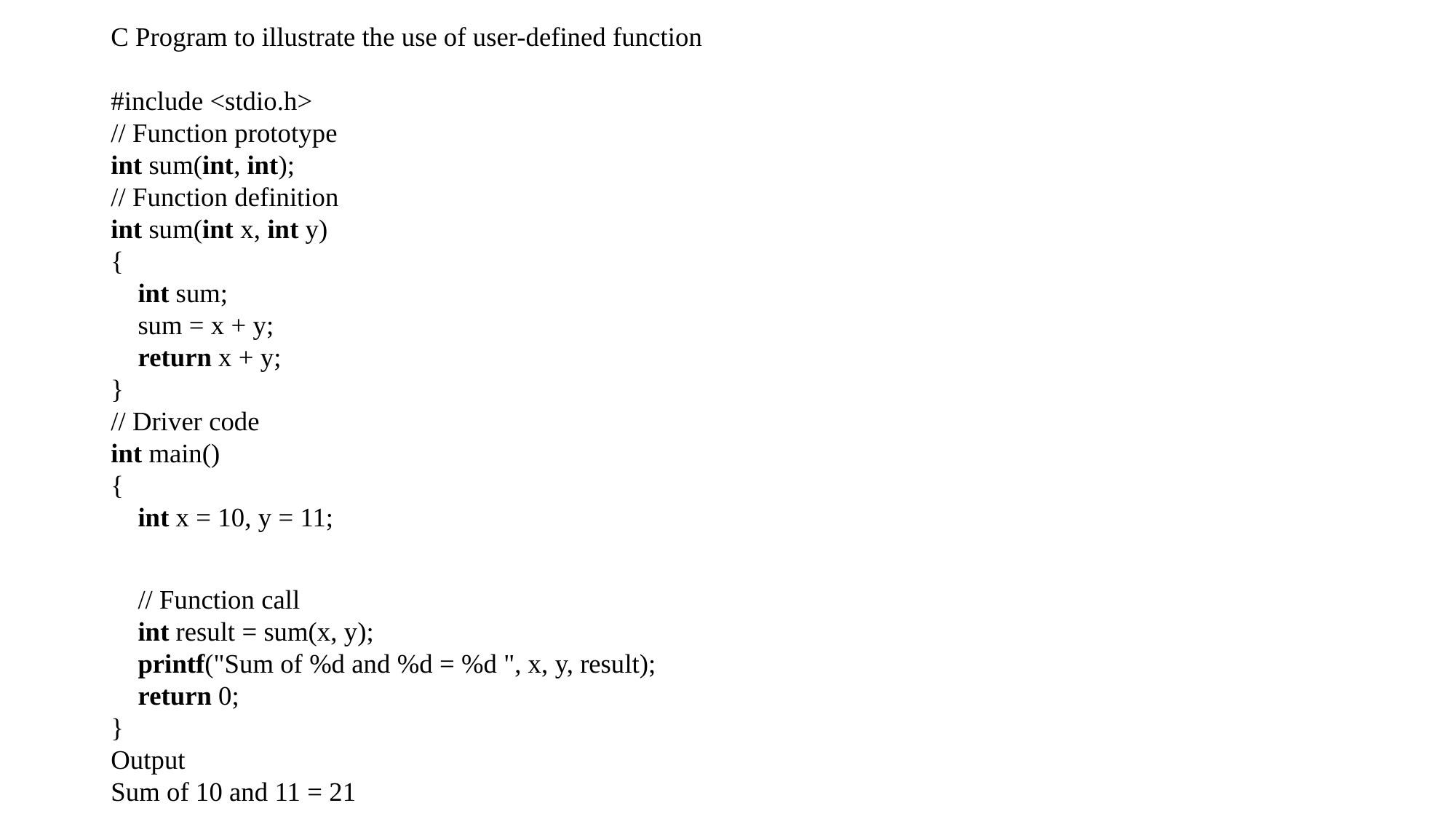

C Program to illustrate the use of user-defined function

#include <stdio.h>
// Function prototype
int sum(int, int);
// Function definition
int sum(int x, int y)
{
    int sum;
    sum = x + y;
    return x + y;
}
// Driver code
int main()
{
    int x = 10, y = 11;

    // Function call
    int result = sum(x, y);
    printf("Sum of %d and %d = %d ", x, y, result);
    return 0;
}
Output
Sum of 10 and 11 = 21